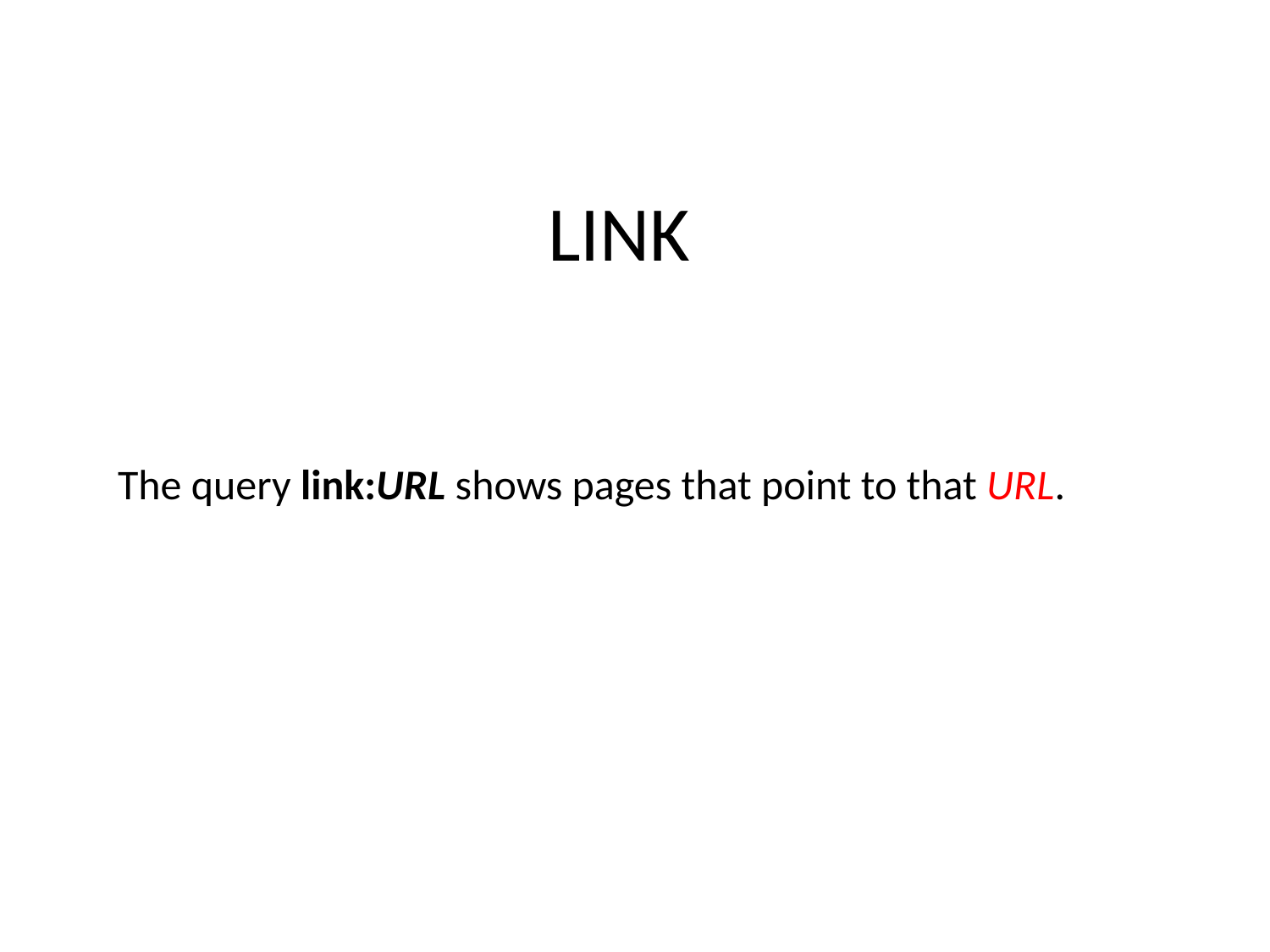

# LINK
The query link:URL shows pages that point to that URL.